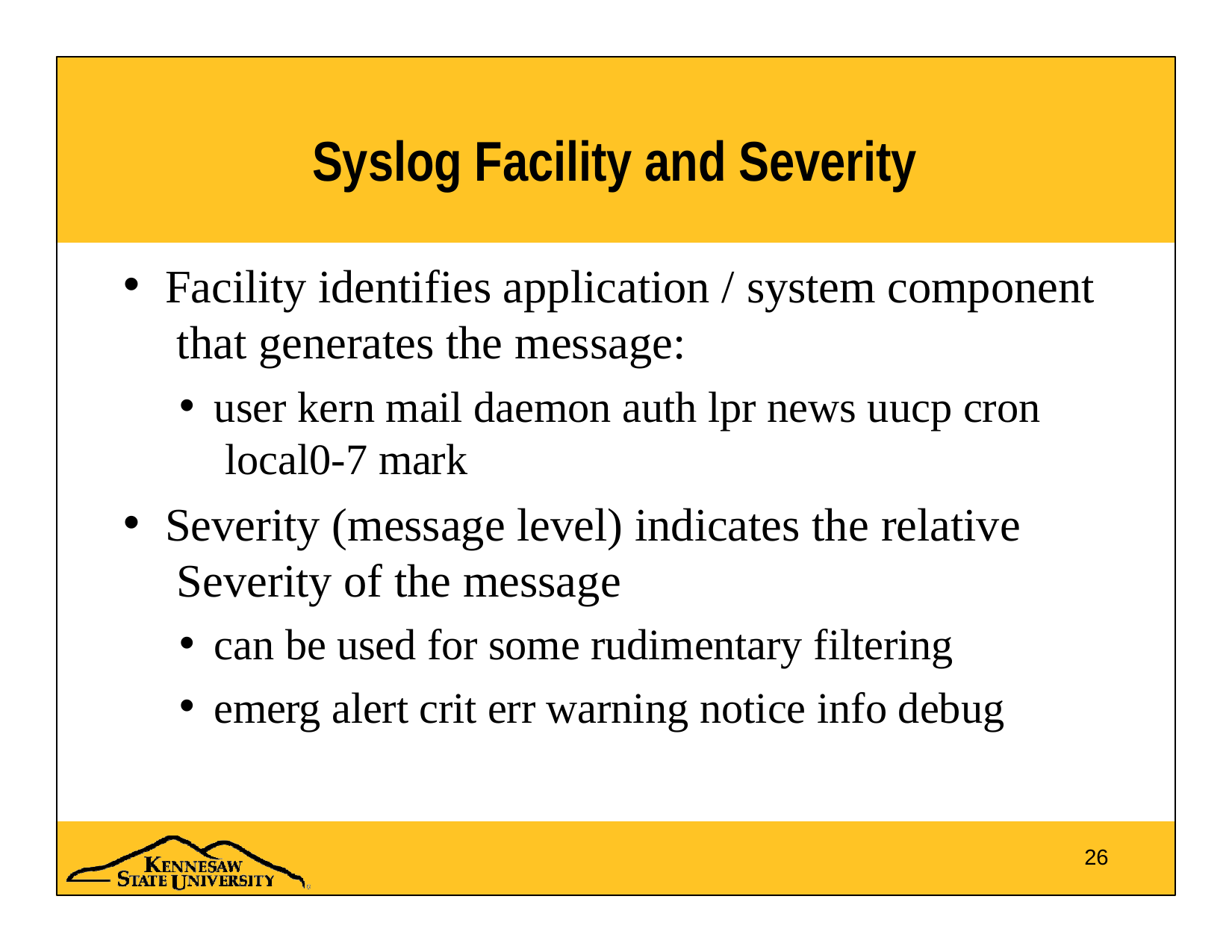

# Syslog Facility and Severity
Facility identifies application / system component  that generates the message:
user kern mail daemon auth lpr news uucp cron  local0-7 mark
Severity (message level) indicates the relative  Severity of the message
can be used for some rudimentary filtering
emerg alert crit err warning notice info debug

26